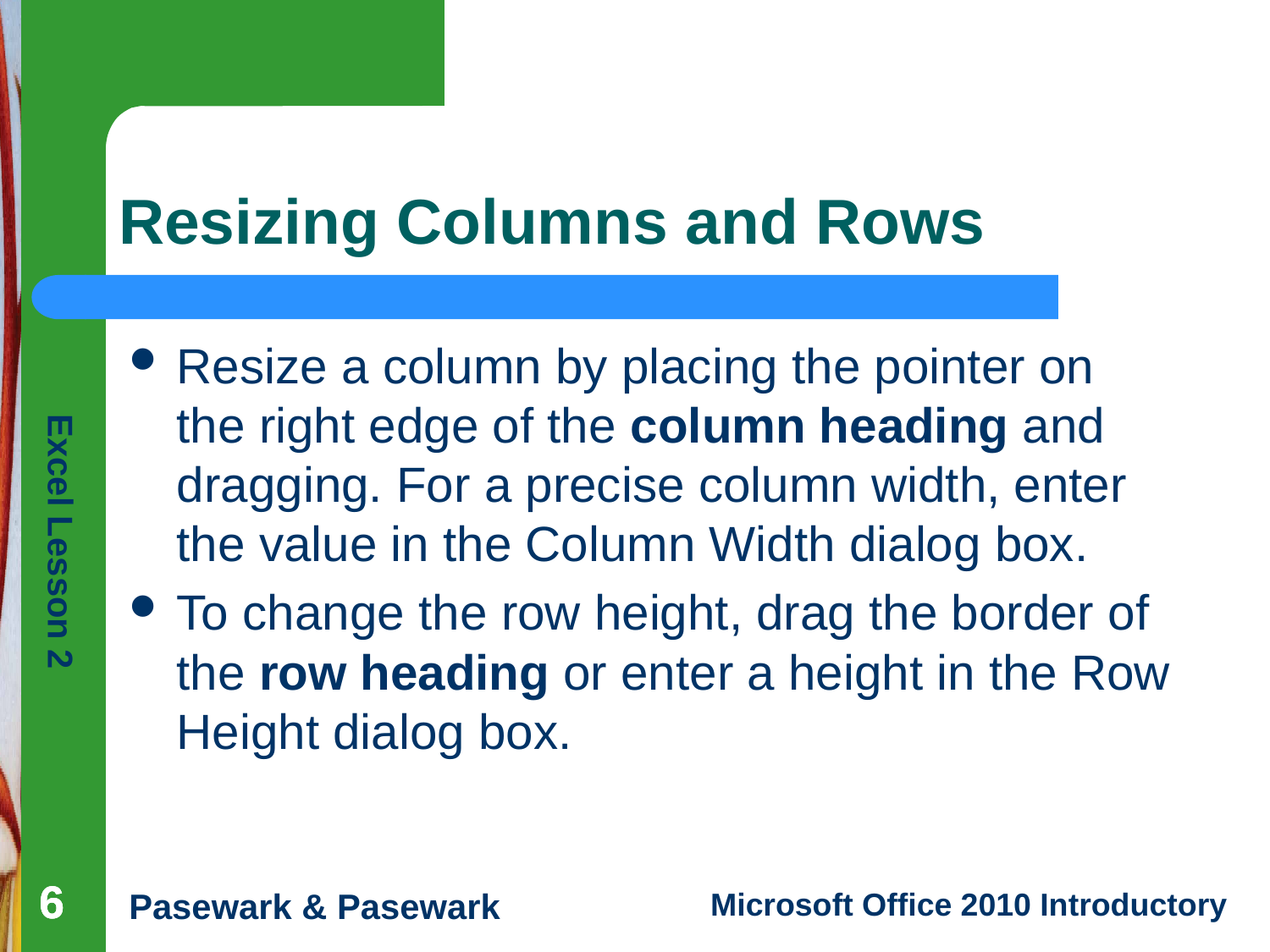

# Resizing Columns and Rows
Resize a column by placing the pointer on the right edge of the column heading and dragging. For a precise column width, enter the value in the Column Width dialog box.
To change the row height, drag the border of the row heading or enter a height in the Row Height dialog box.
6
6
6